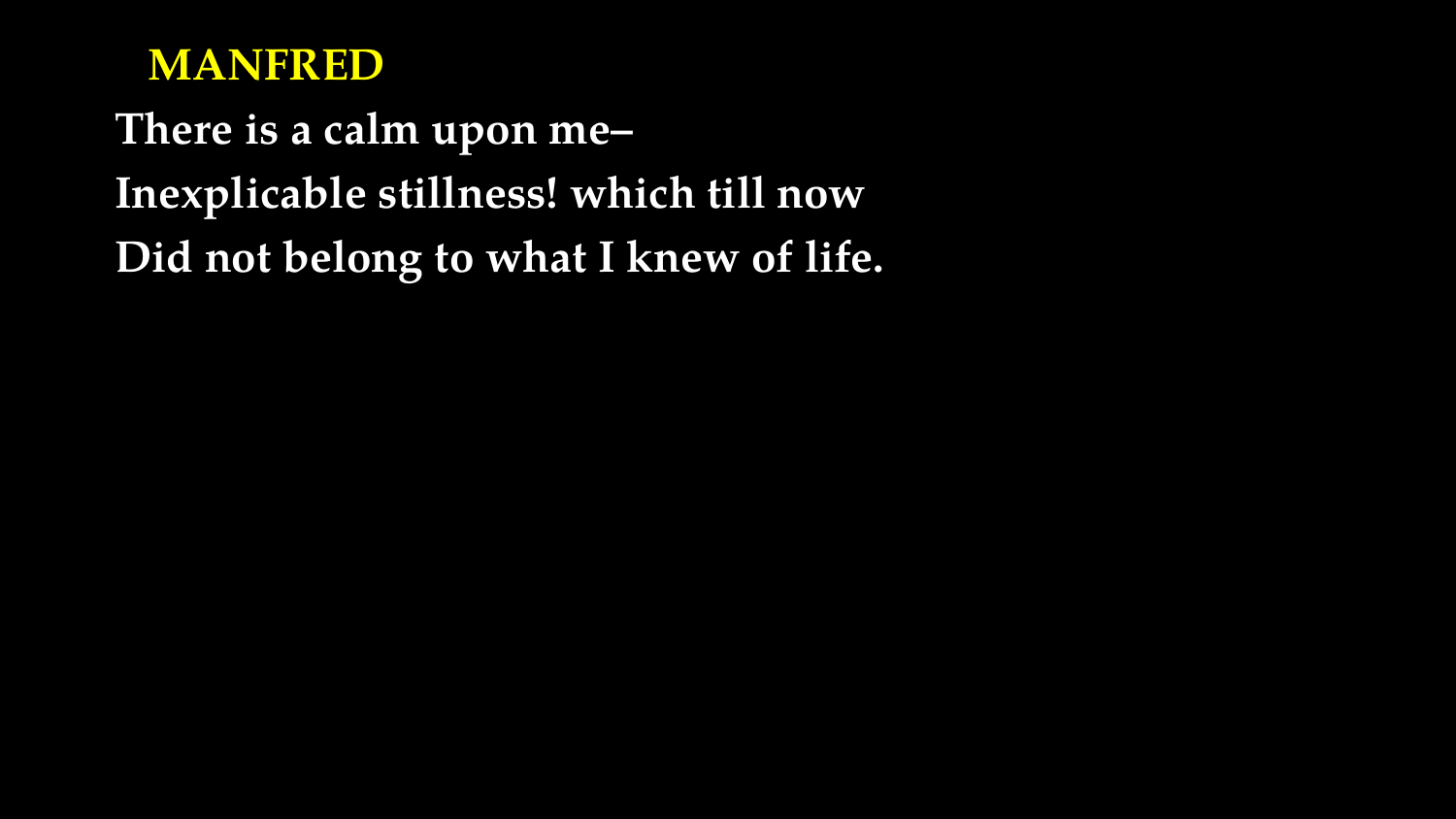

# Manfred There is a calm upon me– Inexplicable stillness! which till now Did not belong to what I knew of life.